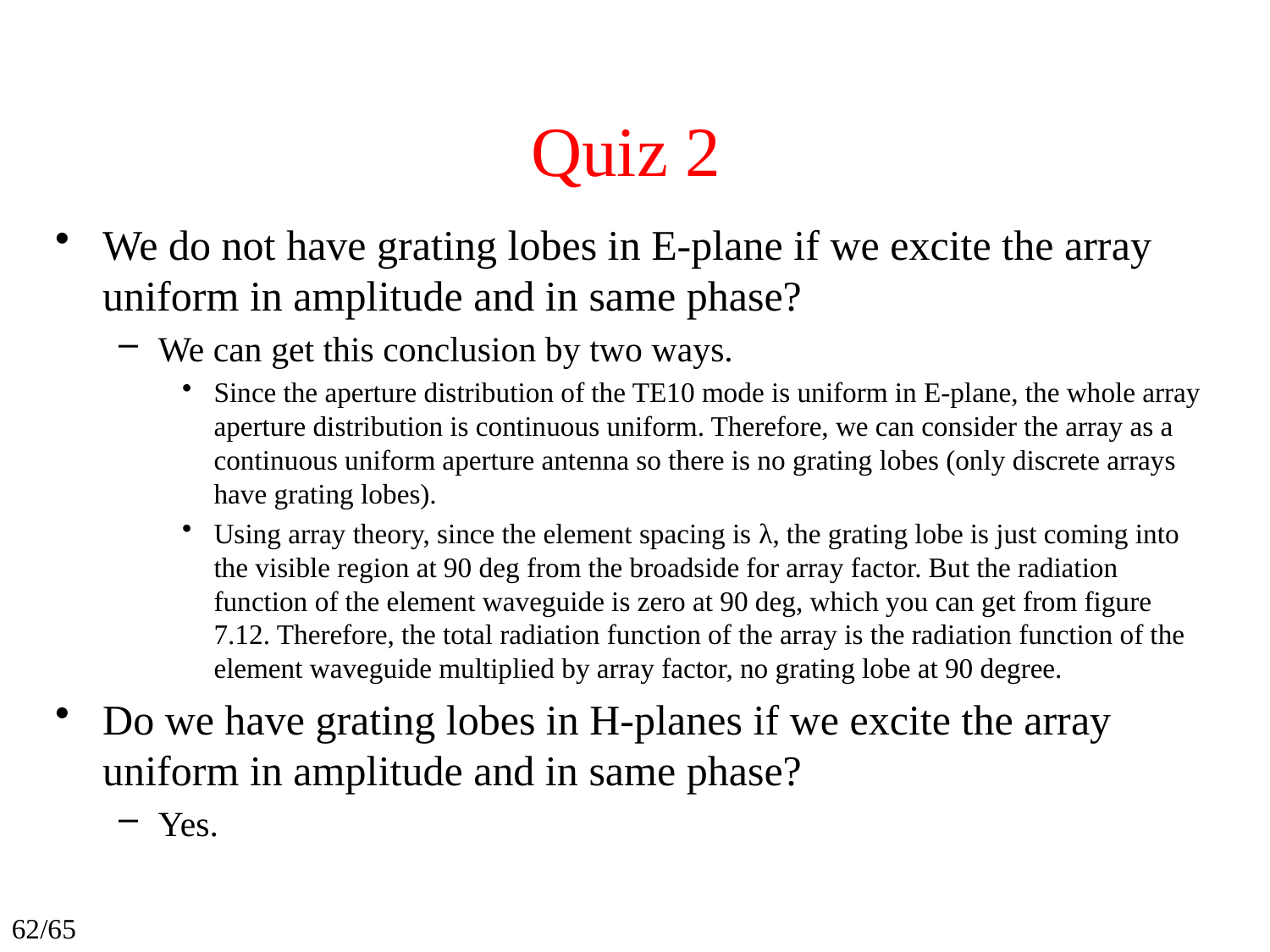

# Quiz 2
We do not have grating lobes in E-plane if we excite the array uniform in amplitude and in same phase?
We can get this conclusion by two ways.
Since the aperture distribution of the TE10 mode is uniform in E-plane, the whole array aperture distribution is continuous uniform. Therefore, we can consider the array as a continuous uniform aperture antenna so there is no grating lobes (only discrete arrays have grating lobes).
Using array theory, since the element spacing is λ, the grating lobe is just coming into the visible region at 90 deg from the broadside for array factor. But the radiation function of the element waveguide is zero at 90 deg, which you can get from figure 7.12. Therefore, the total radiation function of the array is the radiation function of the element waveguide multiplied by array factor, no grating lobe at 90 degree.
Do we have grating lobes in H-planes if we excite the array uniform in amplitude and in same phase?
Yes.